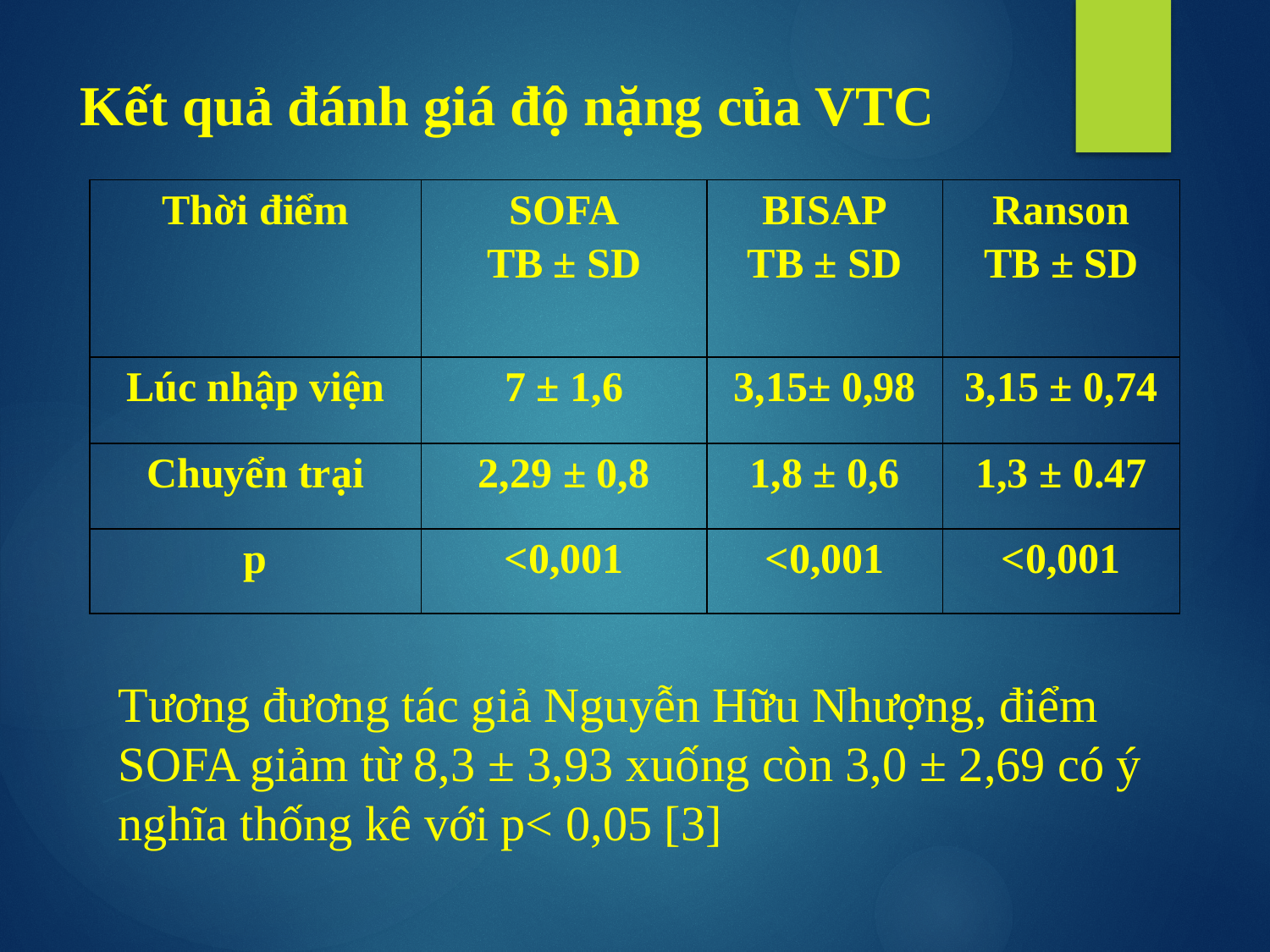

# Kết quả đánh giá độ nặng của VTC
| Thời điểm | SOFA TB ± SD | BISAP TB ± SD | Ranson TB ± SD |
| --- | --- | --- | --- |
| Lúc nhập viện | 7 ± 1,6 | 3,15± 0,98 | 3,15 ± 0,74 |
| Chuyển trại | 2,29 ± 0,8 | 1,8 ± 0,6 | 1,3 ± 0.47 |
| p | <0,001 | <0,001 | <0,001 |
Tương đương tác giả Nguyễn Hữu Nhượng, điểm SOFA giảm từ 8,3 ± 3,93 xuống còn 3,0 ± 2,69 có ý nghĩa thống kê với p< 0,05 [3]